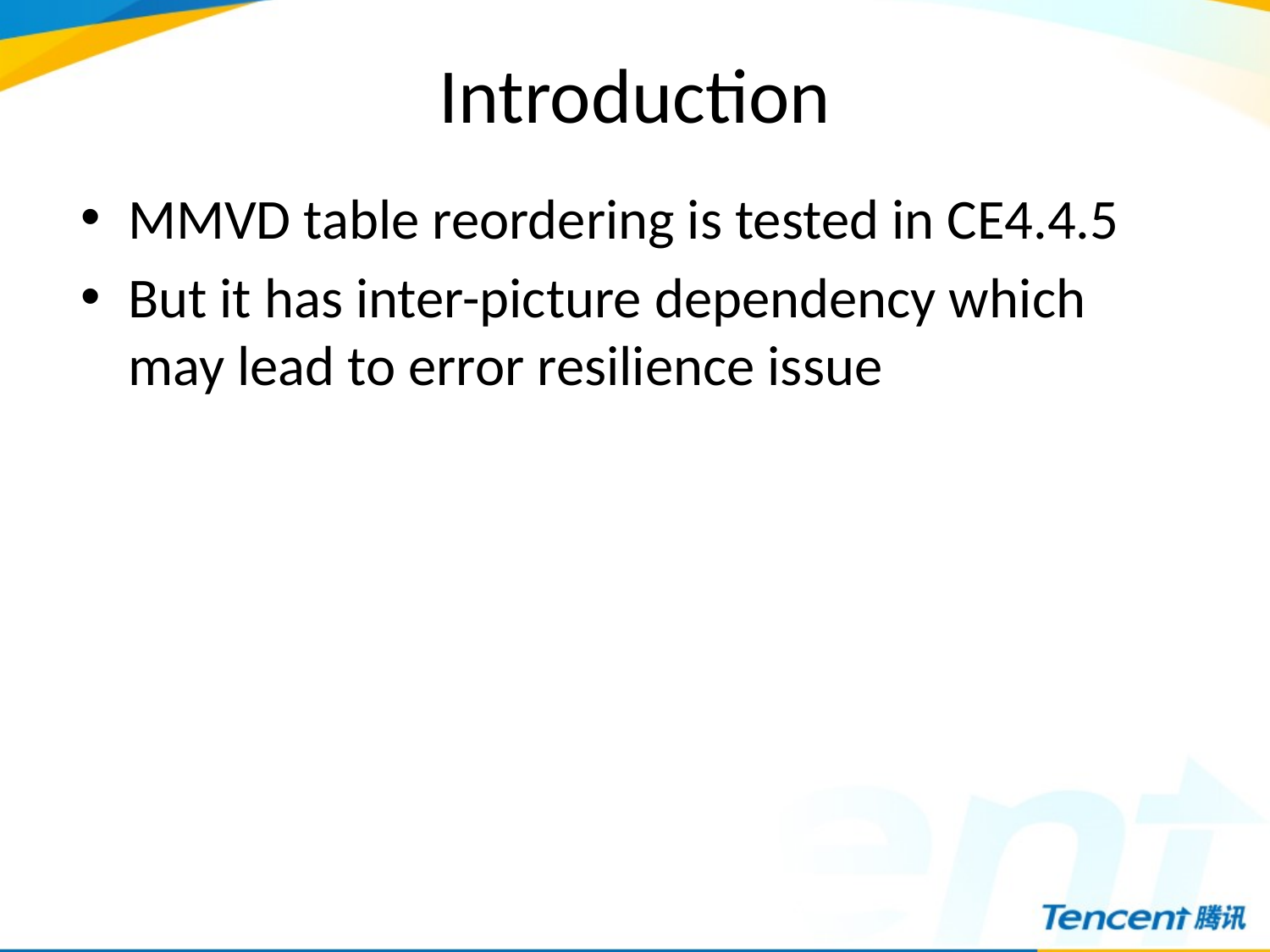

# Introduction
MMVD table reordering is tested in CE4.4.5
But it has inter-picture dependency which may lead to error resilience issue